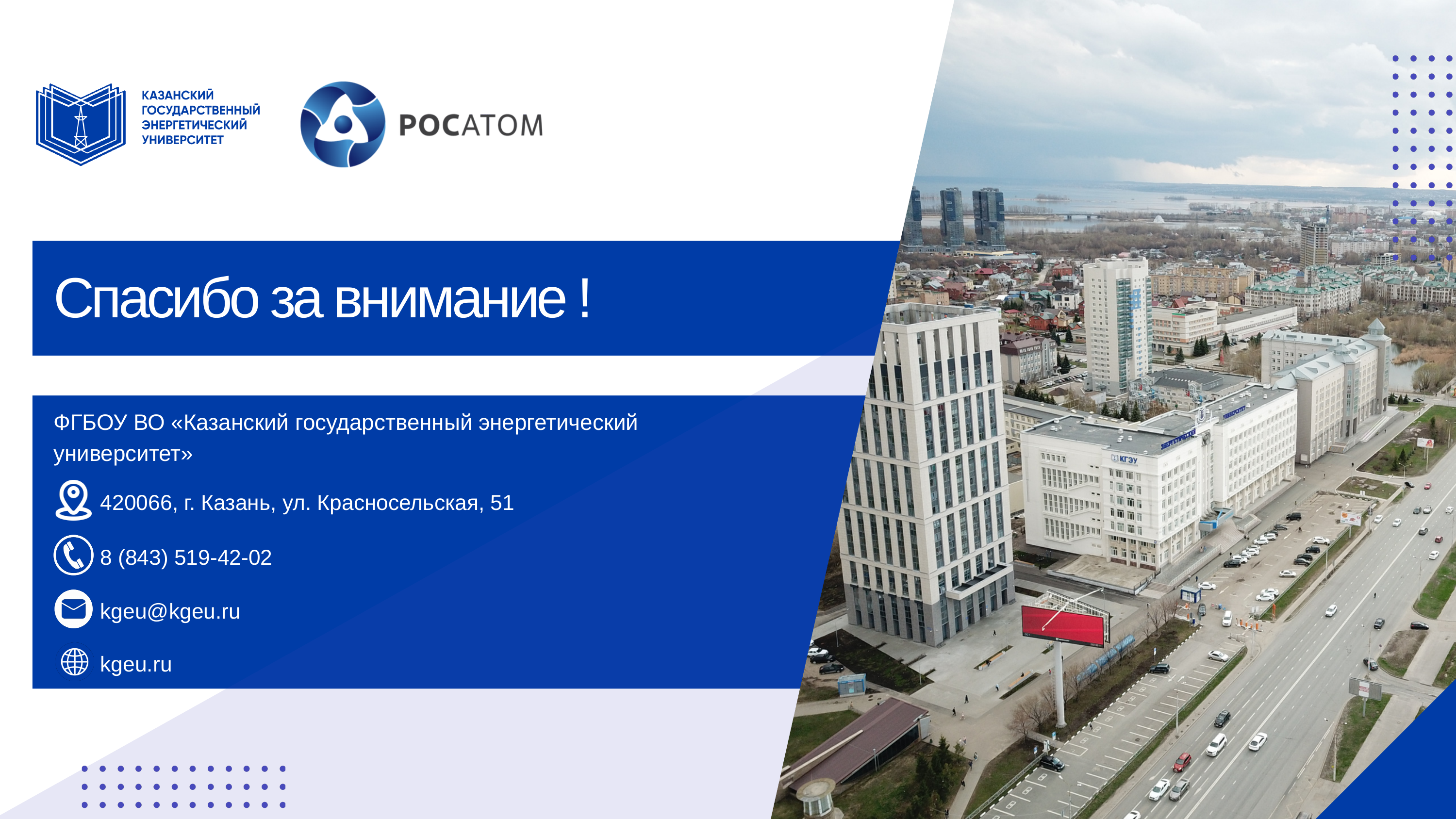

Спасибо за внимание !

ФГБОУ ВО «Казанский государственный энергетический университет»

420066, г. Казань, ул. Красносельская, 51

8 (843) 519-42-02

kgeu@kgeu.ru

kgeu.ru